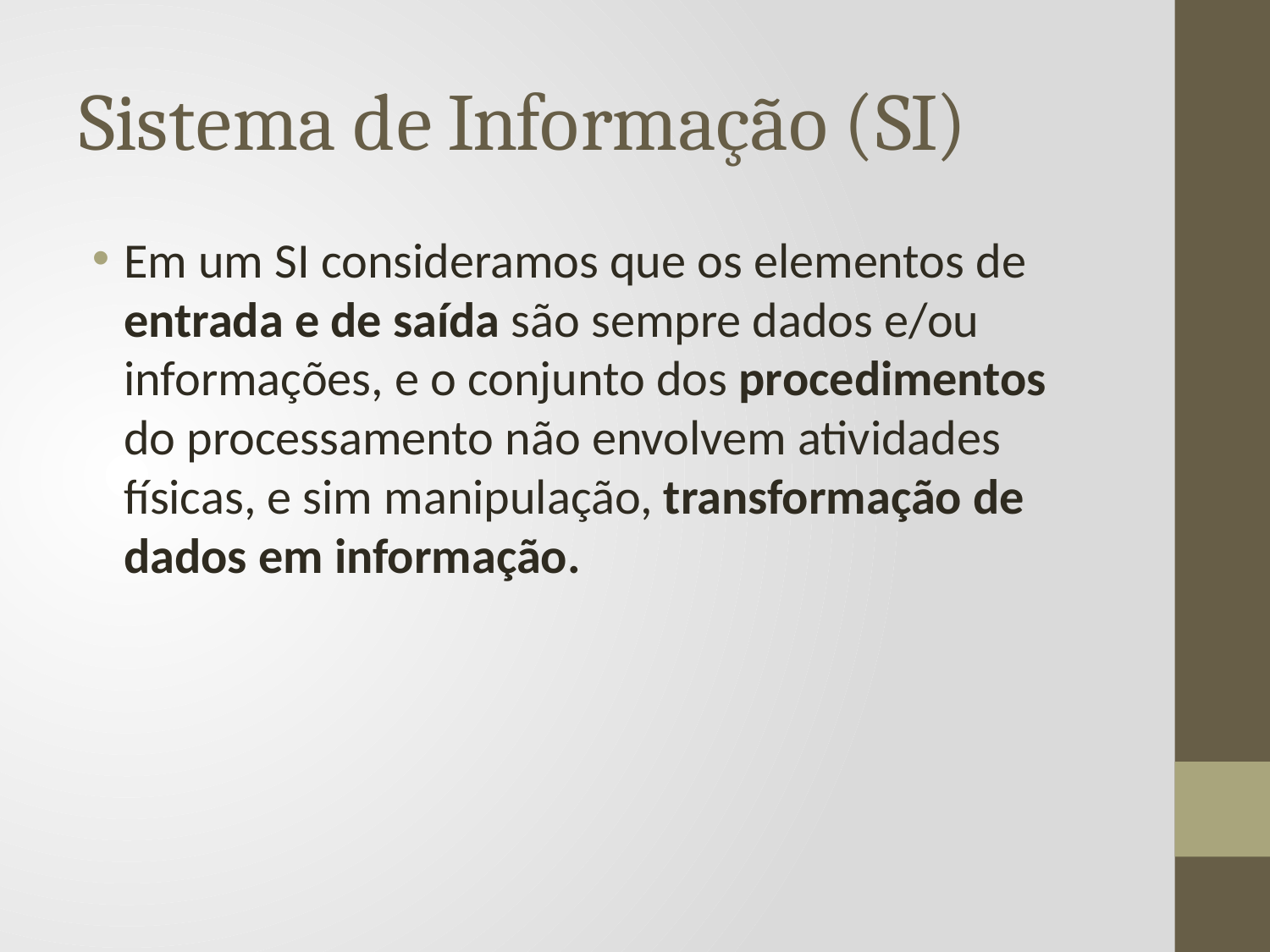

# Sistema de Informação (SI)
Em um SI consideramos que os elementos de entrada e de saída são sempre dados e/ou informações, e o conjunto dos procedimentos do processamento não envolvem atividades físicas, e sim manipulação, transformação de dados em informação.